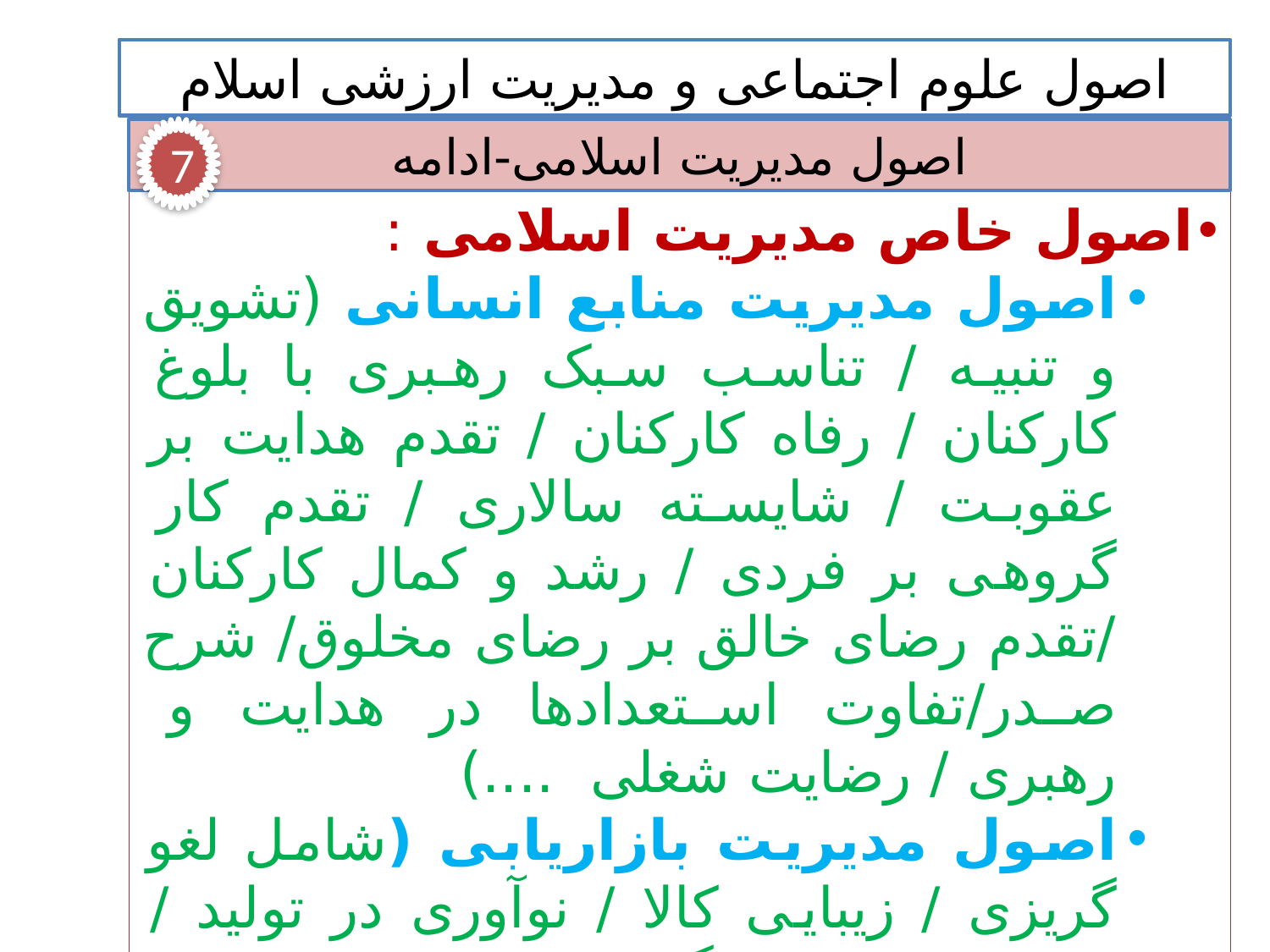

اصول علوم اجتماعی و مدیریت ارزشی اسلام
اصول مدیریت اسلامی-ادامه
7
اصول خاص مدیریت اسلامی :
اصول مدیریت منابع انسانی (تشویق و تنبیه / تناسب سبک رهبری با بلوغ کارکنان / رفاه کارکنان / تقدم هدایت بر عقوبت / شایسته سالاری / تقدم کار گروهی بر فردی / رشد و کمال کارکنان /تقدم رضای خالق بر رضای مخلوق/ شرح صدر/تفاوت استعدادها در هدایت و رهبری / رضایت شغلی  ....)
اصول مدیریت بازاریابی (شامل لغو گریزی / زیبایی کالا / نوآوری در تولید / عدالت در قیمت گذاری / حرمت تدلیس / نفی سلطه کفار/ صداقت در تبلیغ ...........